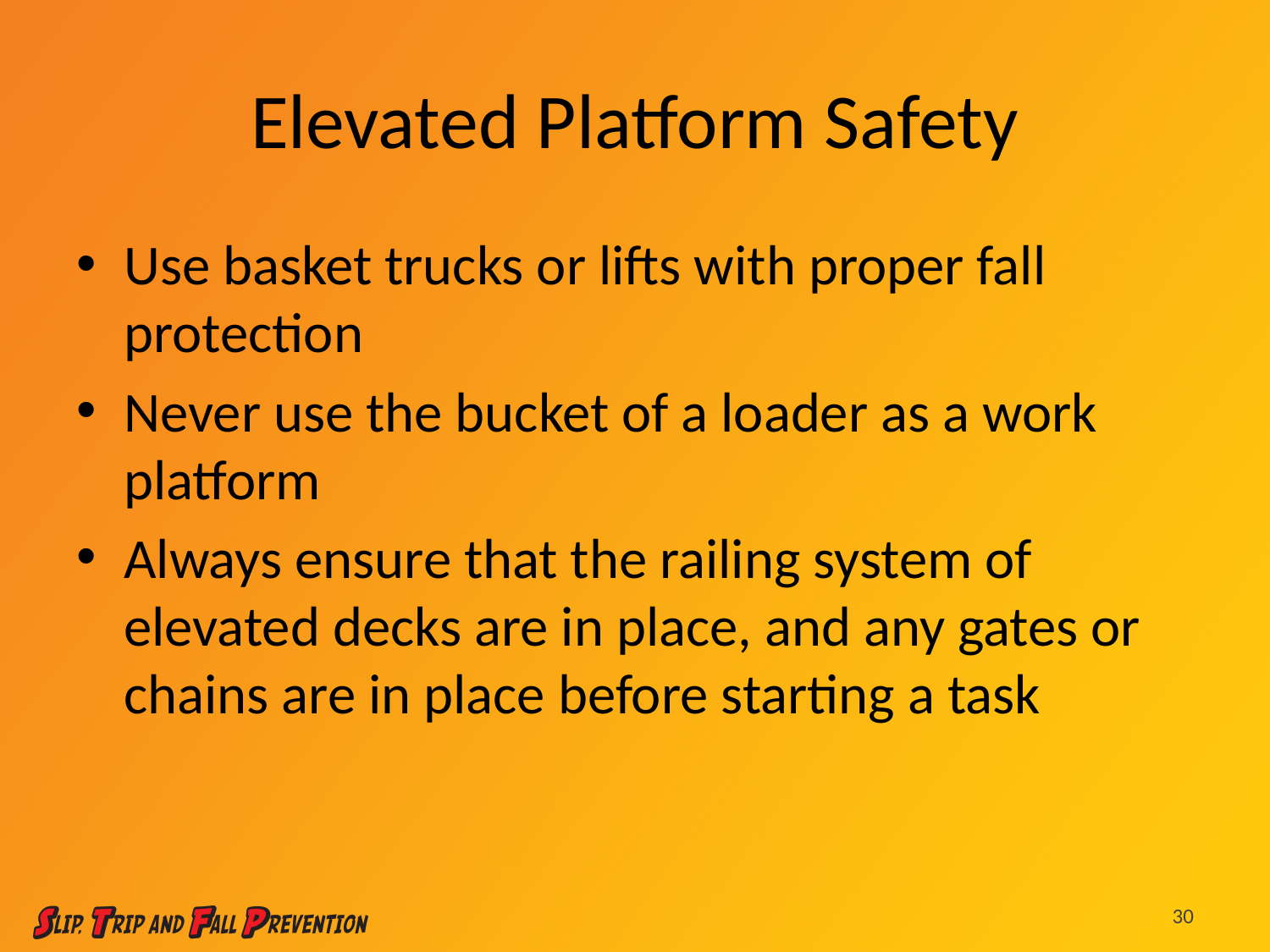

# Elevated Platform Safety
Use basket trucks or lifts with proper fall protection
Never use the bucket of a loader as a work platform
Always ensure that the railing system of elevated decks are in place, and any gates or chains are in place before starting a task
30